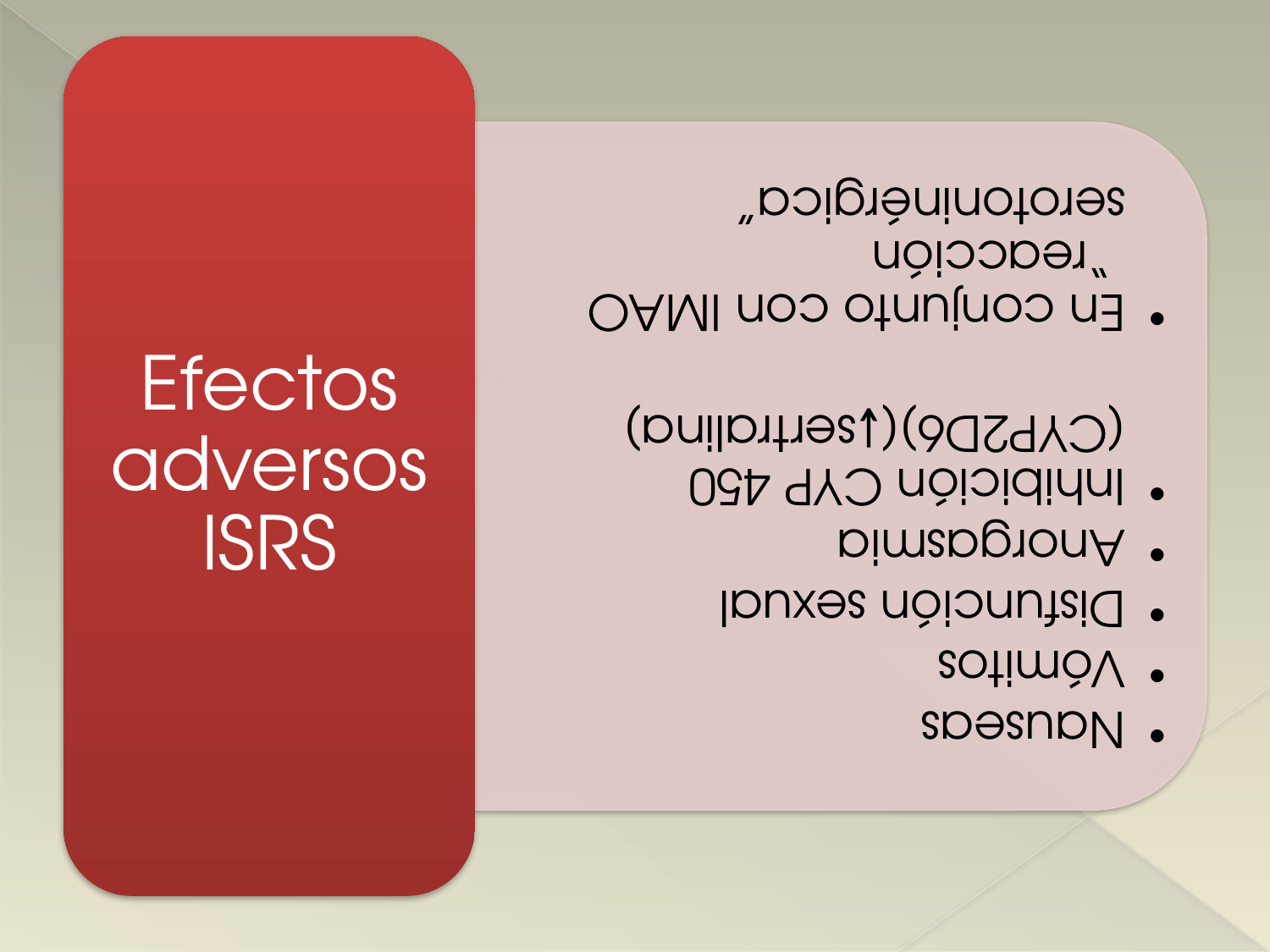

Nauseas
Vómitos
Disfunción sexual
Anorgasmia
Inhibición CYP 450 (CYP2D6)(↓sertralina)

En conjunto con IMAO         “reacción serotoninérgica”
Efectos adversos ISRS